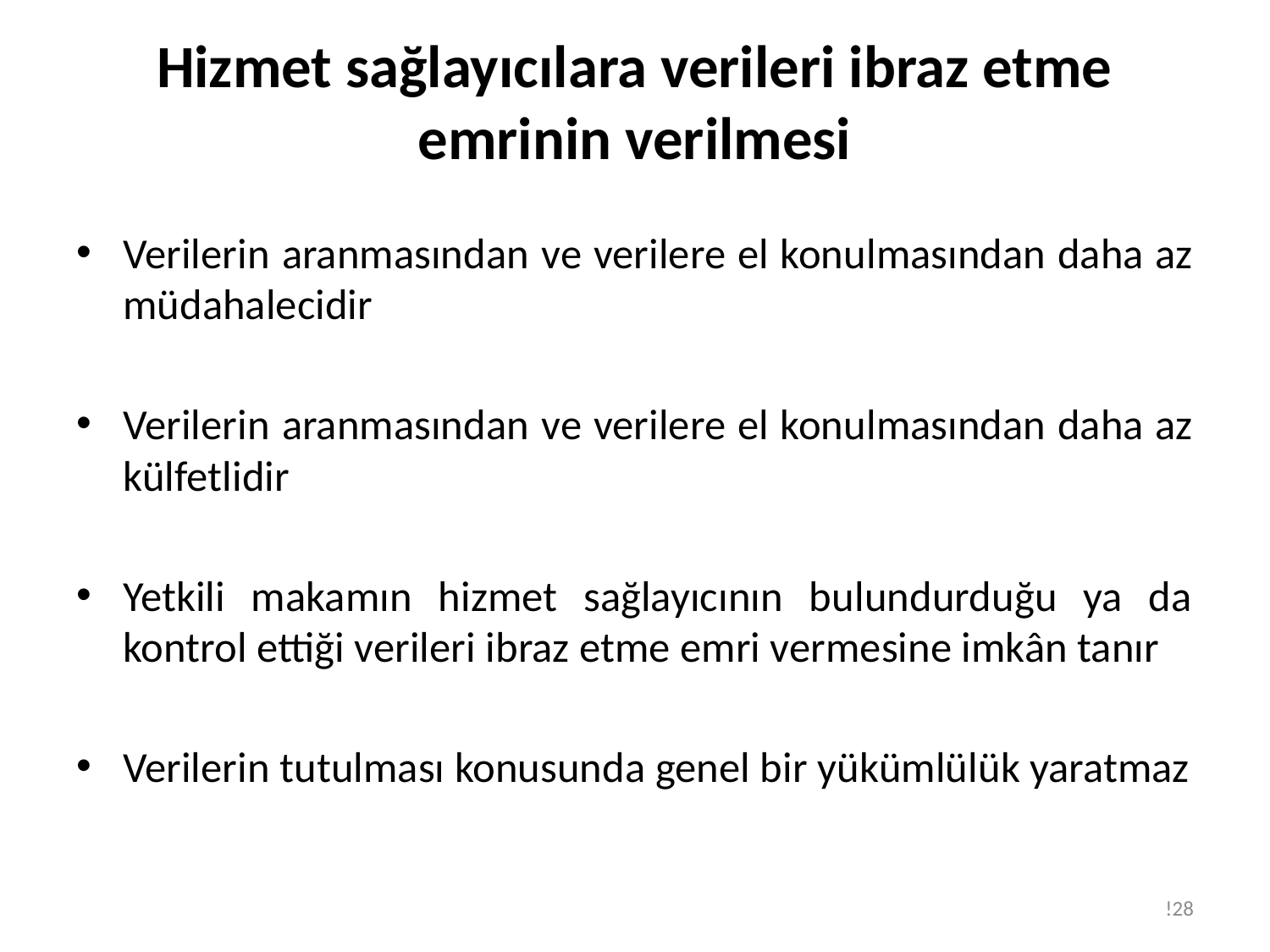

# Hizmet sağlayıcılara verileri ibraz etme emrinin verilmesi
Verilerin aranmasından ve verilere el konulmasından daha az müdahalecidir

Verilerin aranmasından ve verilere el konulmasından daha az külfetlidir

Yetkili makamın hizmet sağlayıcının bulundurduğu ya da kontrol ettiği verileri ibraz etme emri vermesine imkân tanır

Verilerin tutulması konusunda genel bir yükümlülük yaratmaz

!28